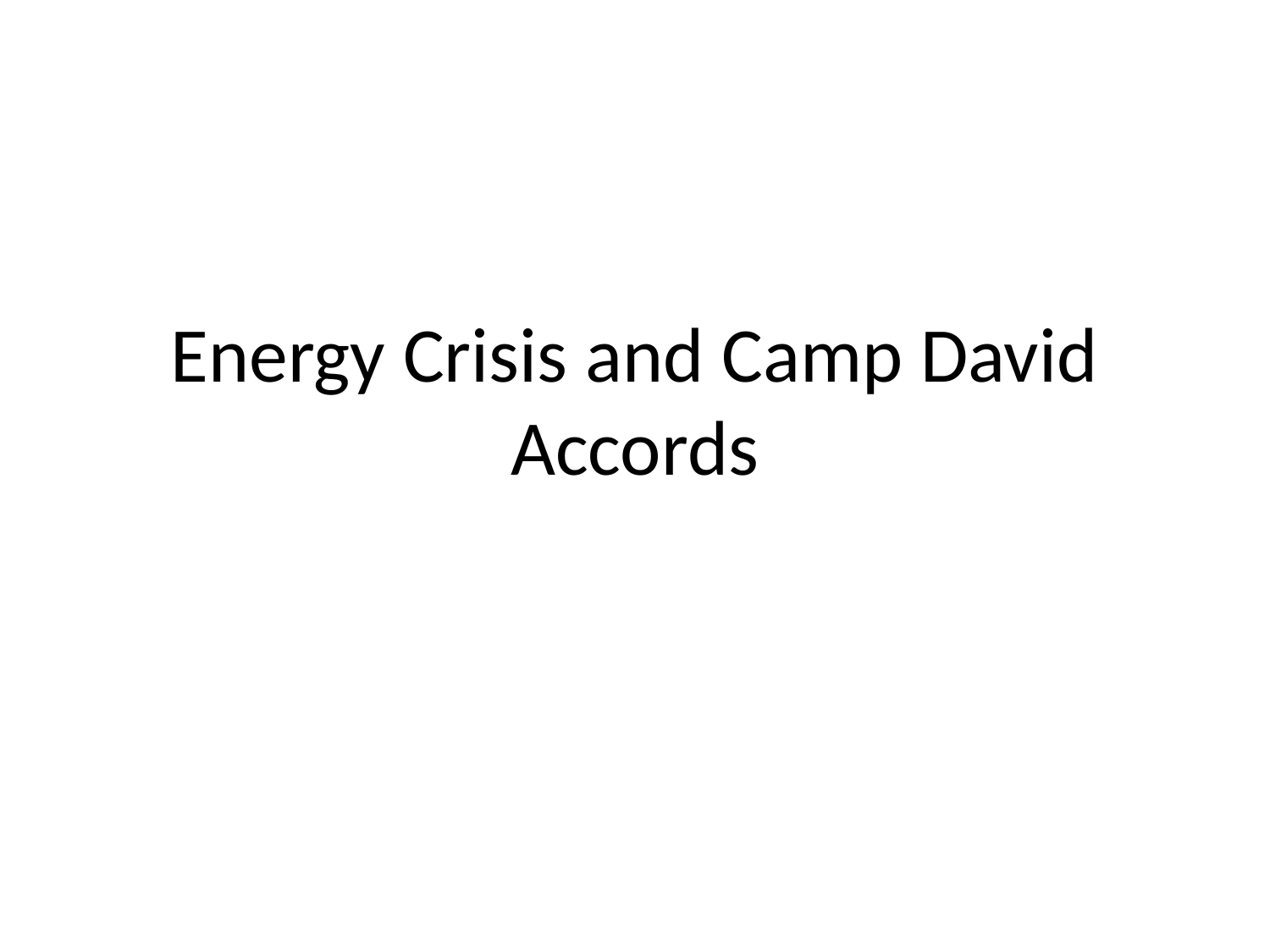

# Energy Crisis and Camp David Accords